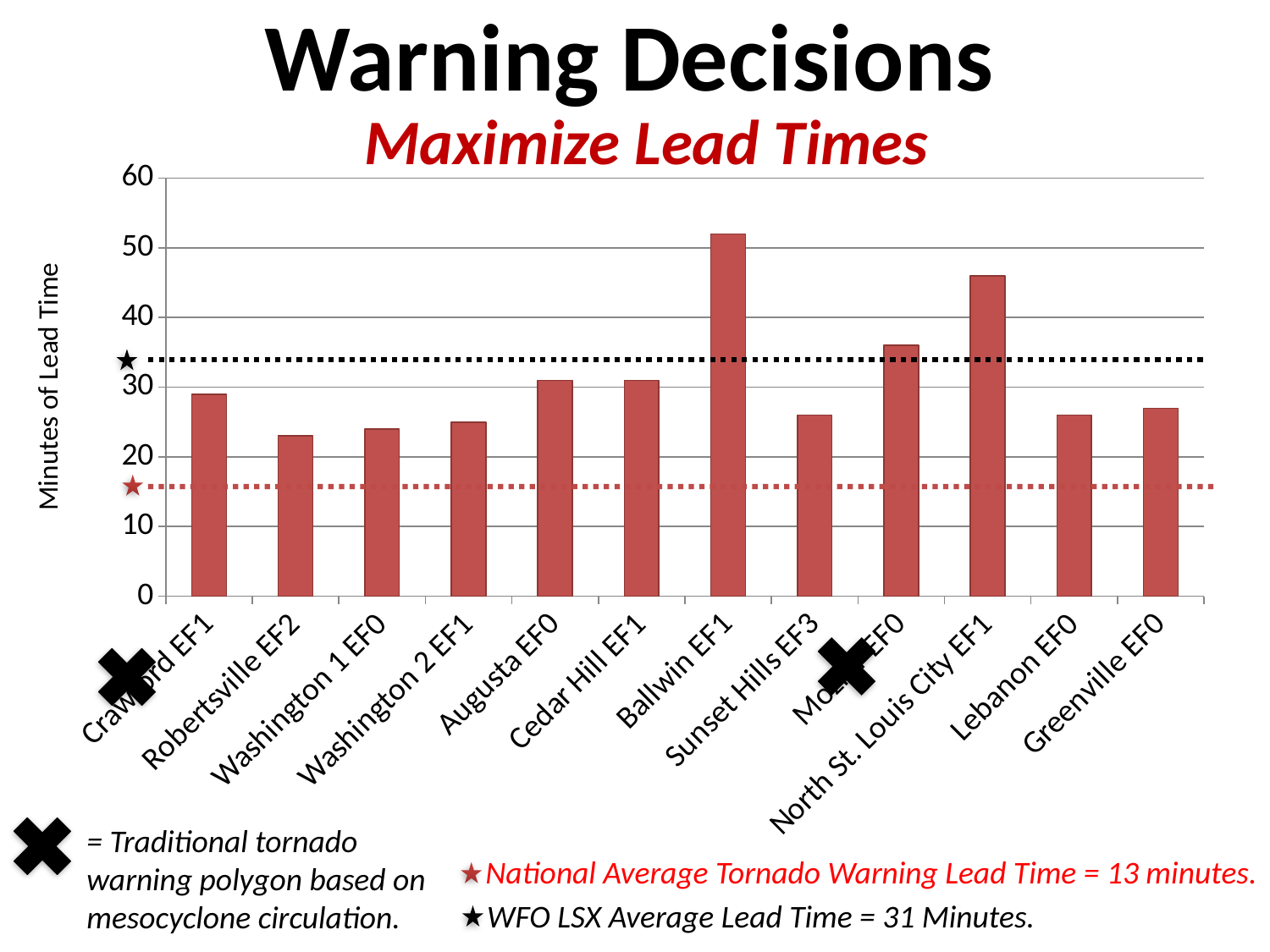

# Warning Decisions
Maximize Lead Times

### Chart

| Category | Lead Time |
|---|---|
| Crawford EF1 | 29.0 |
| Robertsville EF2 | 23.0 |
| Washington 1 EF0 | 24.0 |
| Washington 2 EF1 | 25.0 |
| Augusta EF0 | 31.0 |
| Cedar Hill EF1 | 31.0 |
| Ballwin EF1 | 52.0 |
| Sunset Hills EF3 | 26.0 |
| Mozier EF0 | 36.0 |
| North St. Louis City EF1 | 46.0 |
| Lebanon EF0 | 26.0 |
| Greenville EF0 | 27.0 |
Minutes of Lead Time

= Traditional tornado warning polygon based on mesocyclone circulation.
National Average Tornado Warning Lead Time = 13 minutes.

WFO LSX Average Lead Time = 31 Minutes.